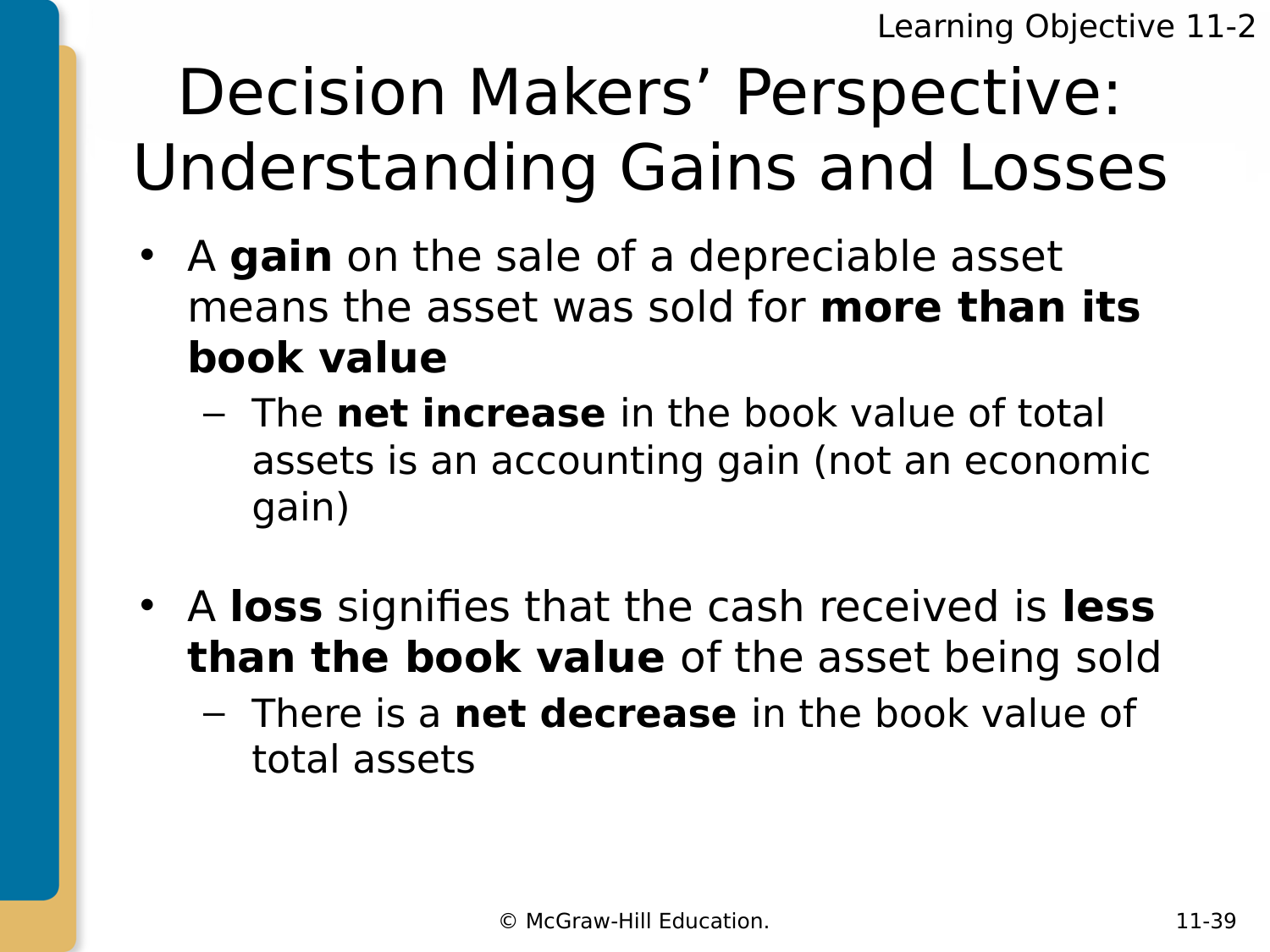

Learning Objective 11-2
# Decision Makers’ Perspective: Understanding Gains and Losses
A gain on the sale of a depreciable asset means the asset was sold for more than its book value
The net increase in the book value of total assets is an accounting gain (not an economic gain)
A loss signifies that the cash received is less than the book value of the asset being sold
There is a net decrease in the book value of total assets